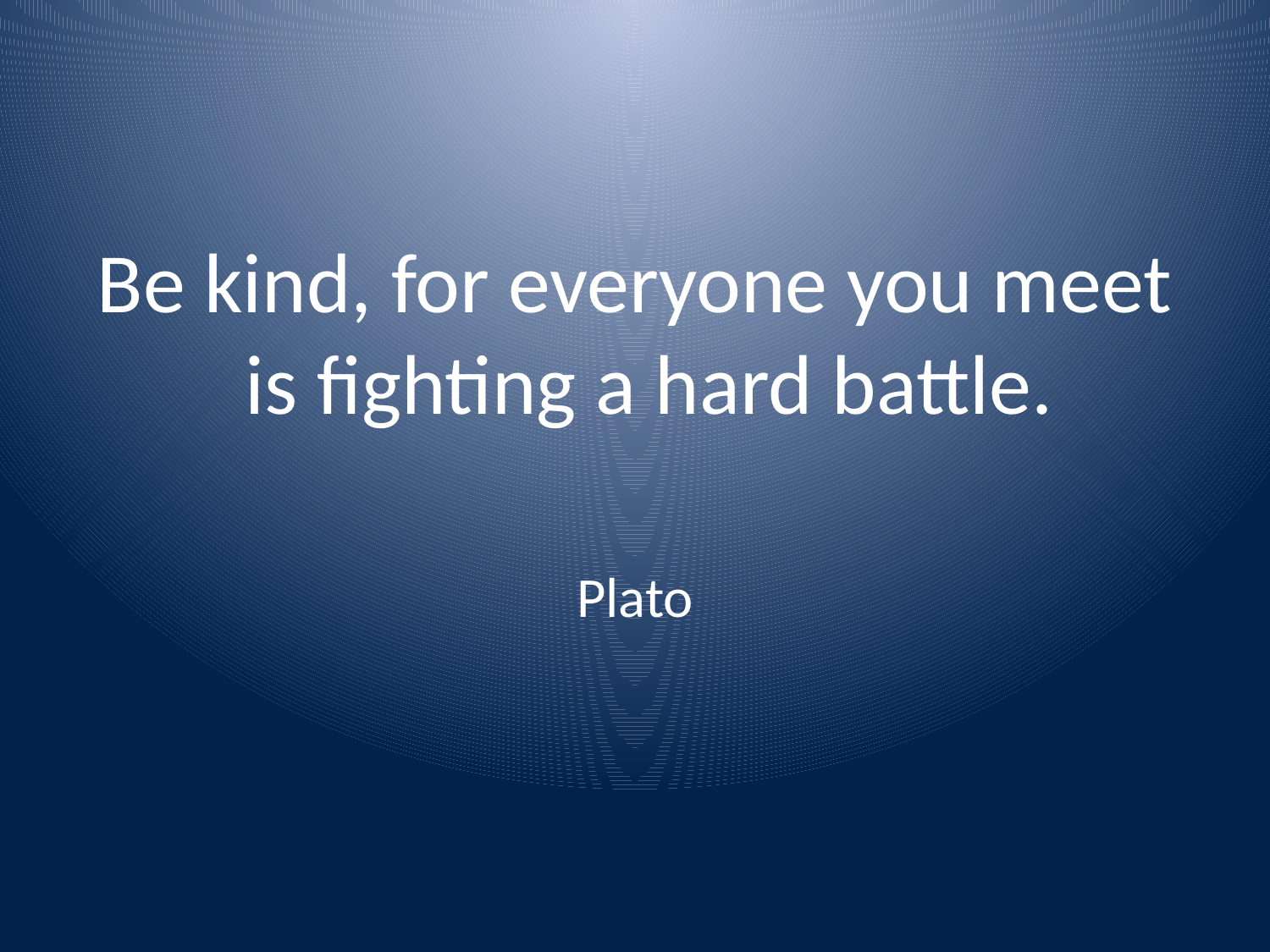

Be kind, for everyone you meet is fighting a hard battle.

Plato